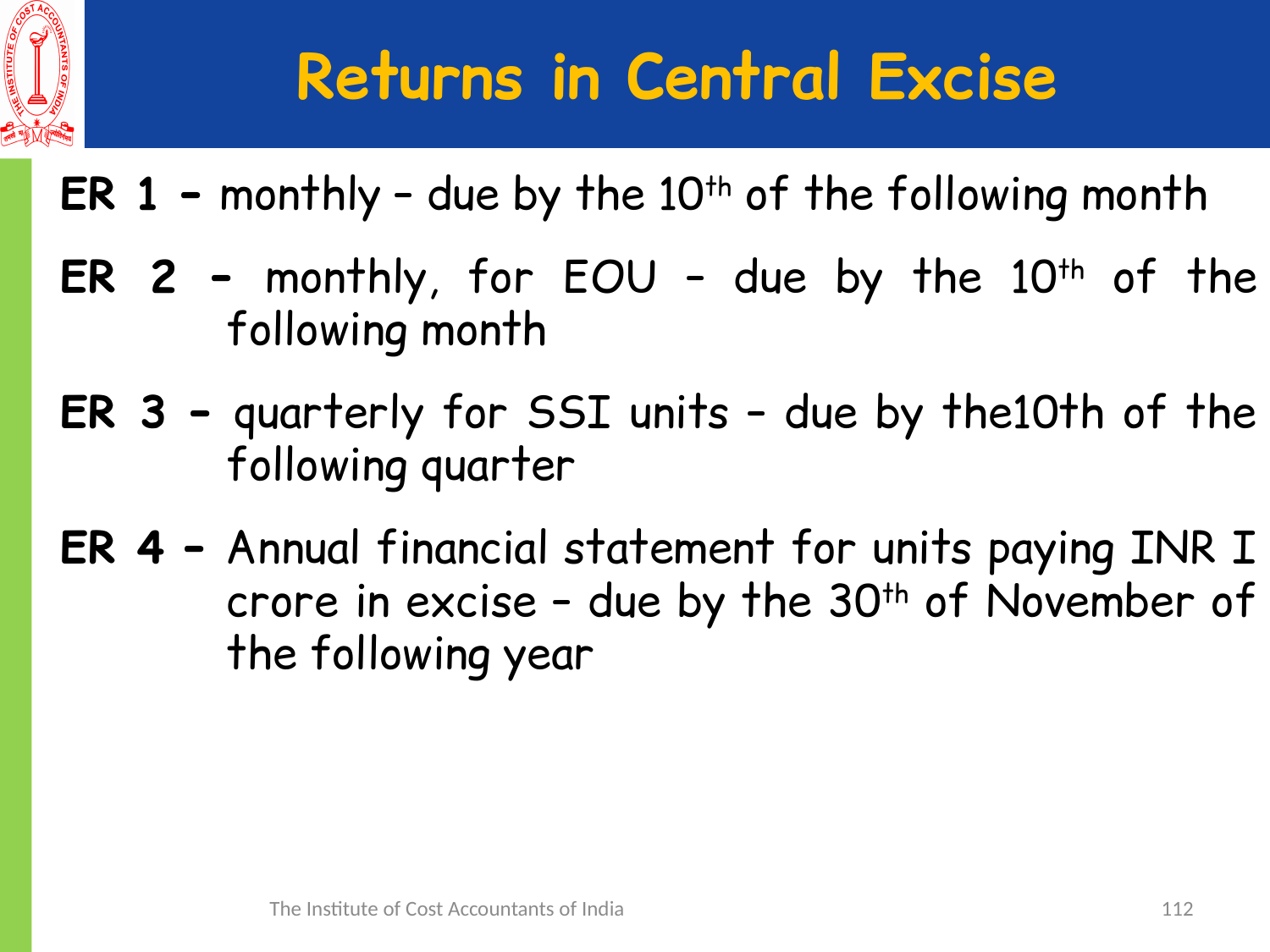

# Returns in Central Excise
ER 1 – monthly – due by the 10th of the following month
ER 2 – monthly, for EOU – due by the 10th of the following month
ER 3 – quarterly for SSI units – due by the10th of the following quarter
ER 4 – Annual financial statement for units paying INR I crore in excise – due by the 30th of November of the following year

The Institute of Cost Accountants of India
112